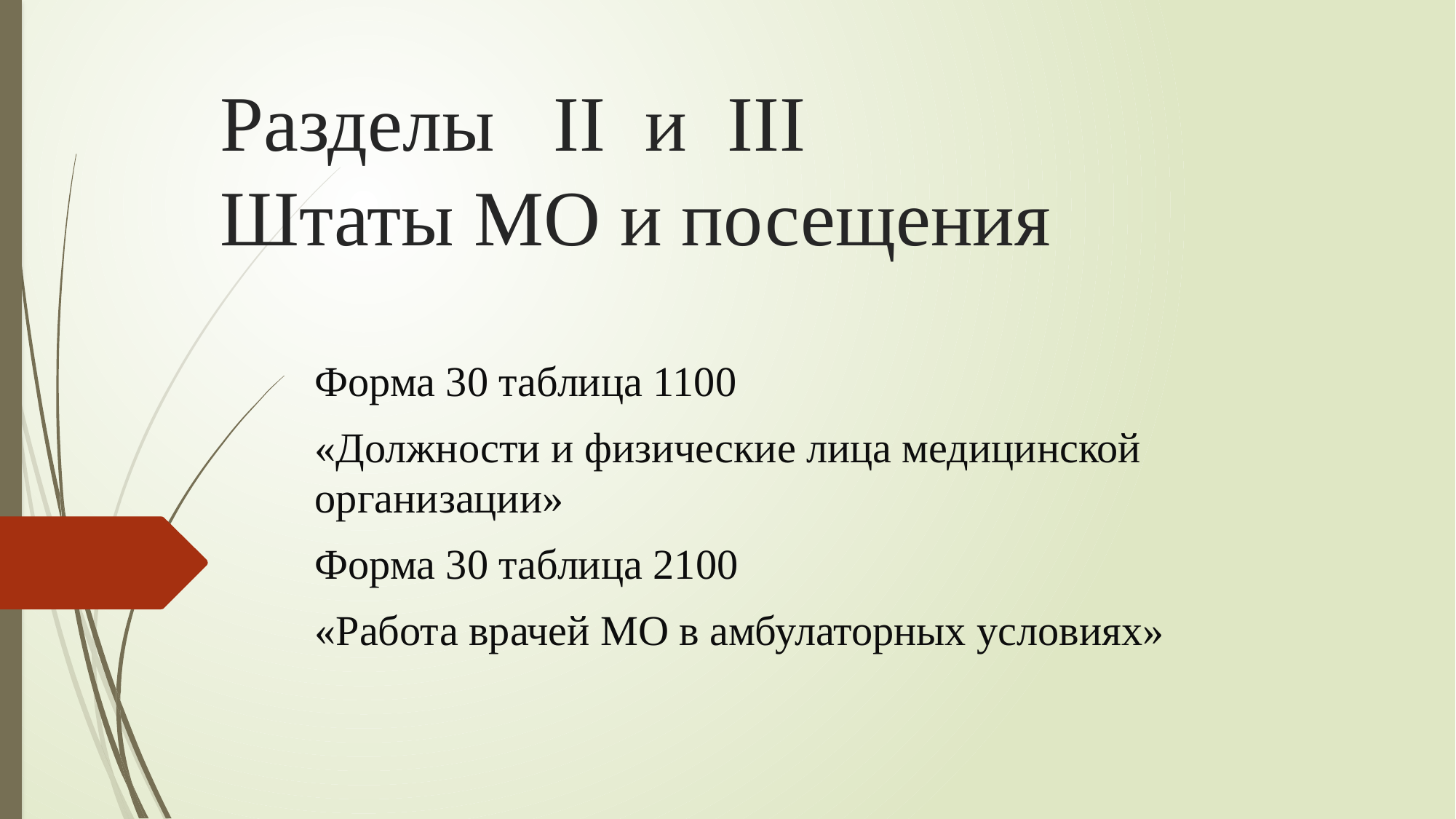

# Разделы   II  и  III Штаты МО и посещения
Форма 30 таблица 1100
«Должности и физические лица медицинской организации»
Форма 30 таблица 2100
«Работа врачей МО в амбулаторных условиях»